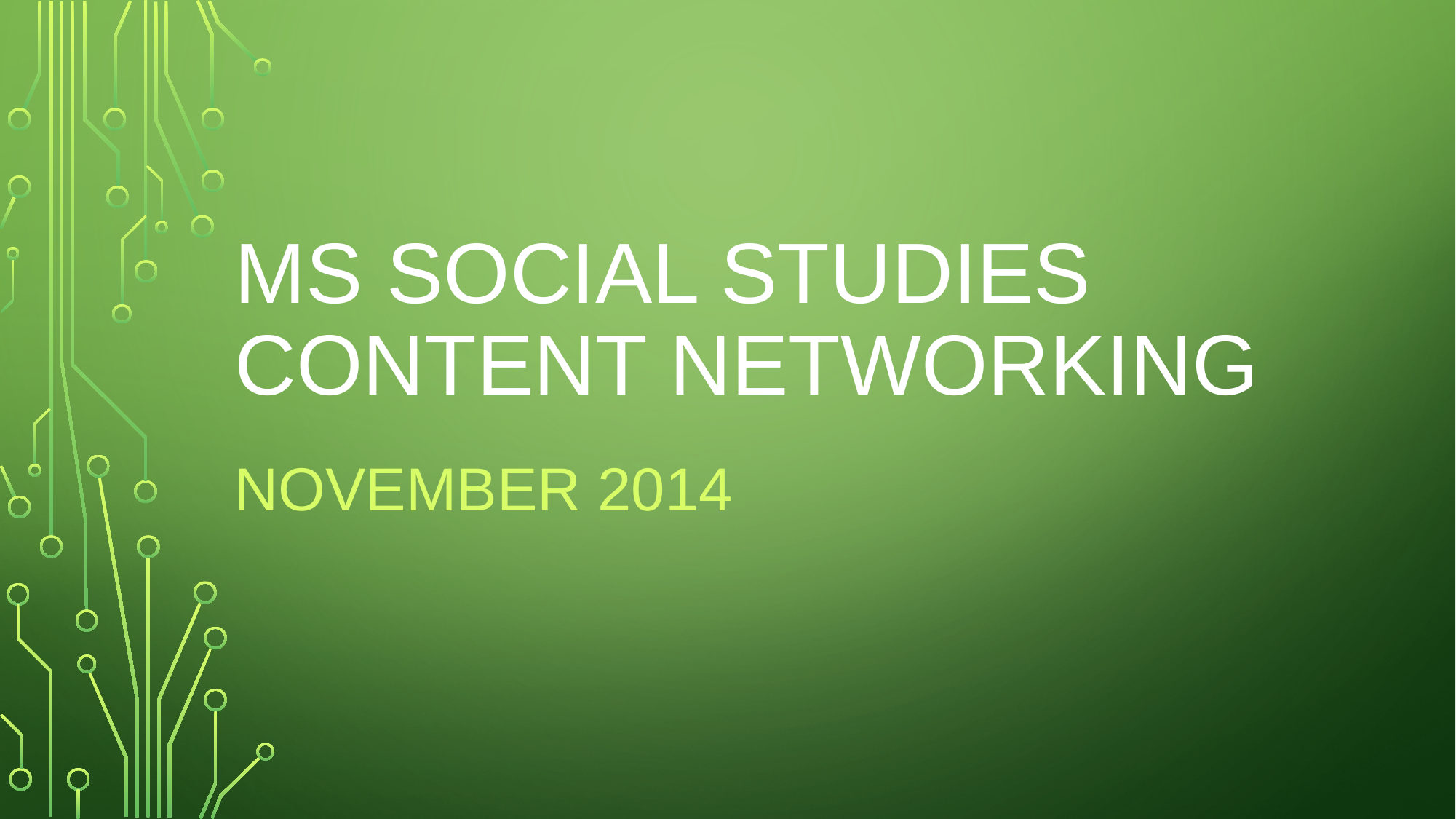

# Ms social studies Content networking
November 2014